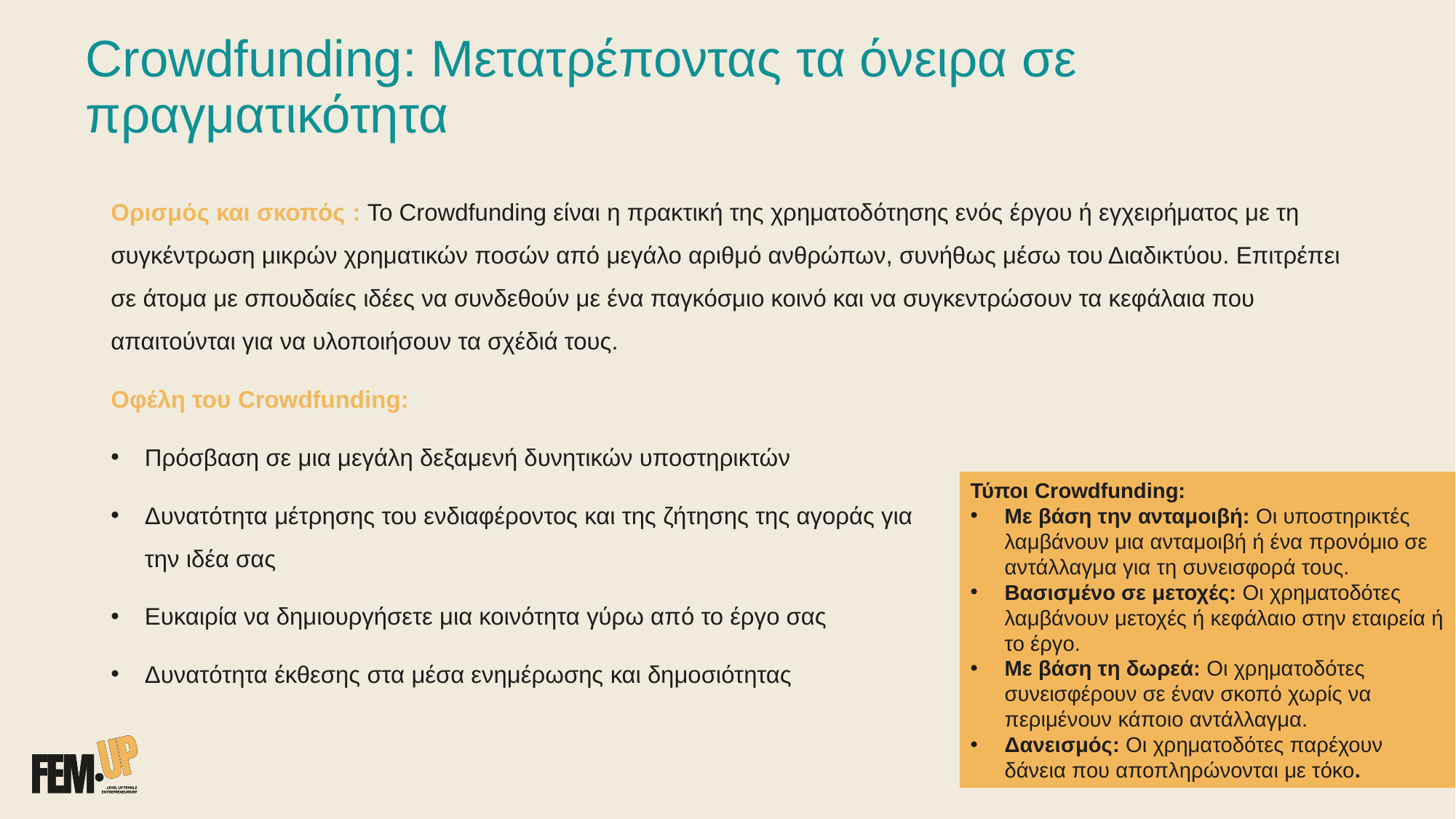

# Crowdfunding: Μετατρέποντας τα όνειρα σε πραγματικότητα
Ορισμός και σκοπός : Το Crowdfunding είναι η πρακτική της χρηματοδότησης ενός έργου ή εγχειρήματος με τη συγκέντρωση μικρών χρηματικών ποσών από μεγάλο αριθμό ανθρώπων, συνήθως μέσω του Διαδικτύου. Επιτρέπει σε άτομα με σπουδαίες ιδέες να συνδεθούν με ένα παγκόσμιο κοινό και να συγκεντρώσουν τα κεφάλαια που απαιτούνται για να υλοποιήσουν τα σχέδιά τους.
Οφέλη του Crowdfunding:
Πρόσβαση σε μια μεγάλη δεξαμενή δυνητικών υποστηρικτών
Δυνατότητα μέτρησης του ενδιαφέροντος και της ζήτησης της αγοράς για
την ιδέα σας
Ευκαιρία να δημιουργήσετε μια κοινότητα γύρω από το έργο σας
Δυνατότητα έκθεσης στα μέσα ενημέρωσης και δημοσιότητας
Τύποι Crowdfunding:
Με βάση την ανταμοιβή: Οι υποστηρικτές λαμβάνουν μια ανταμοιβή ή ένα προνόμιο σε αντάλλαγμα για τη συνεισφορά τους.
Βασισμένο σε μετοχές: Οι χρηματοδότες λαμβάνουν μετοχές ή κεφάλαιο στην εταιρεία ή το έργο.
Με βάση τη δωρεά: Οι χρηματοδότες συνεισφέρουν σε έναν σκοπό χωρίς να περιμένουν κάποιο αντάλλαγμα.
Δανεισμός: Οι χρηματοδότες παρέχουν δάνεια που αποπληρώνονται με τόκο.